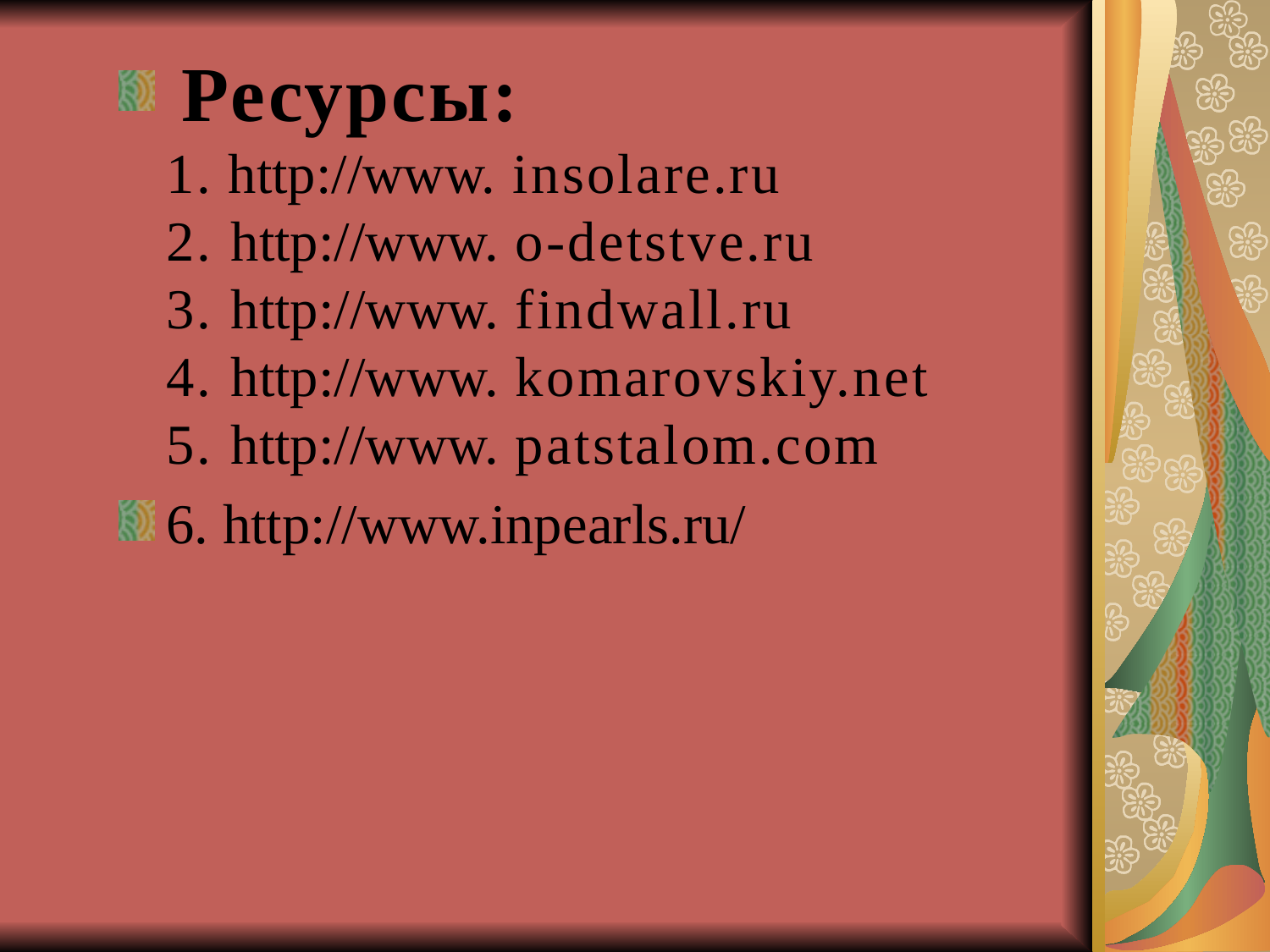

Ресурсы:
1. http://www. insolare.ru
2. http://www. o-detstve.ru
3. http://www. findwall.ru
4. http://www. komarovskiy.net
5. http://www. patstalom.com
6. http://www.inpearls.ru/